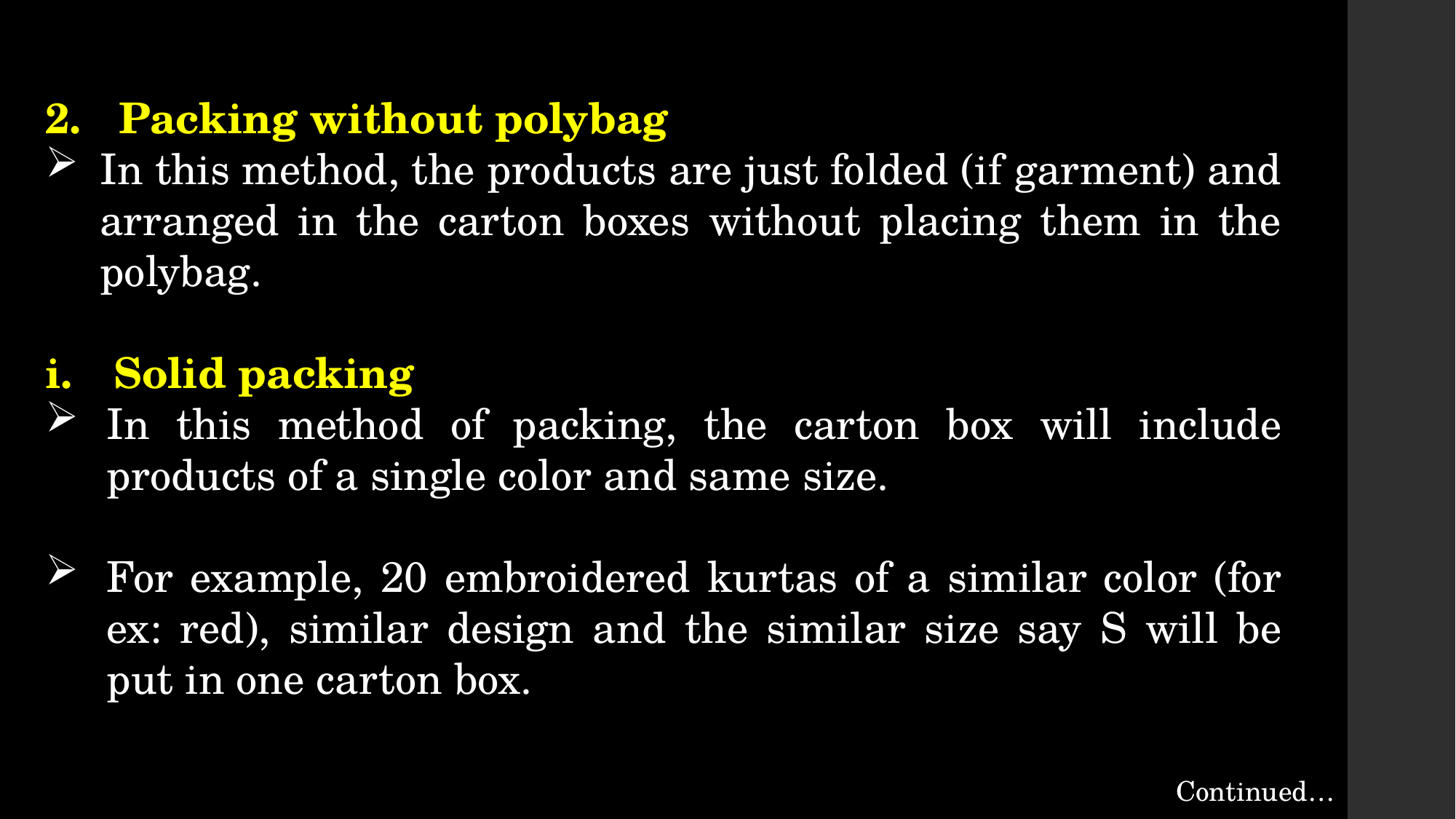

Packing without polybag
In this method, the products are just folded (if garment) and arranged in the carton boxes without placing them in the polybag.

Solid packing
In this method of packing, the carton box will include products of a single color and same size.

For example, 20 embroidered kurtas of a similar color (for ex: red), similar design and the similar size say S will be put in one carton box.
Continued…